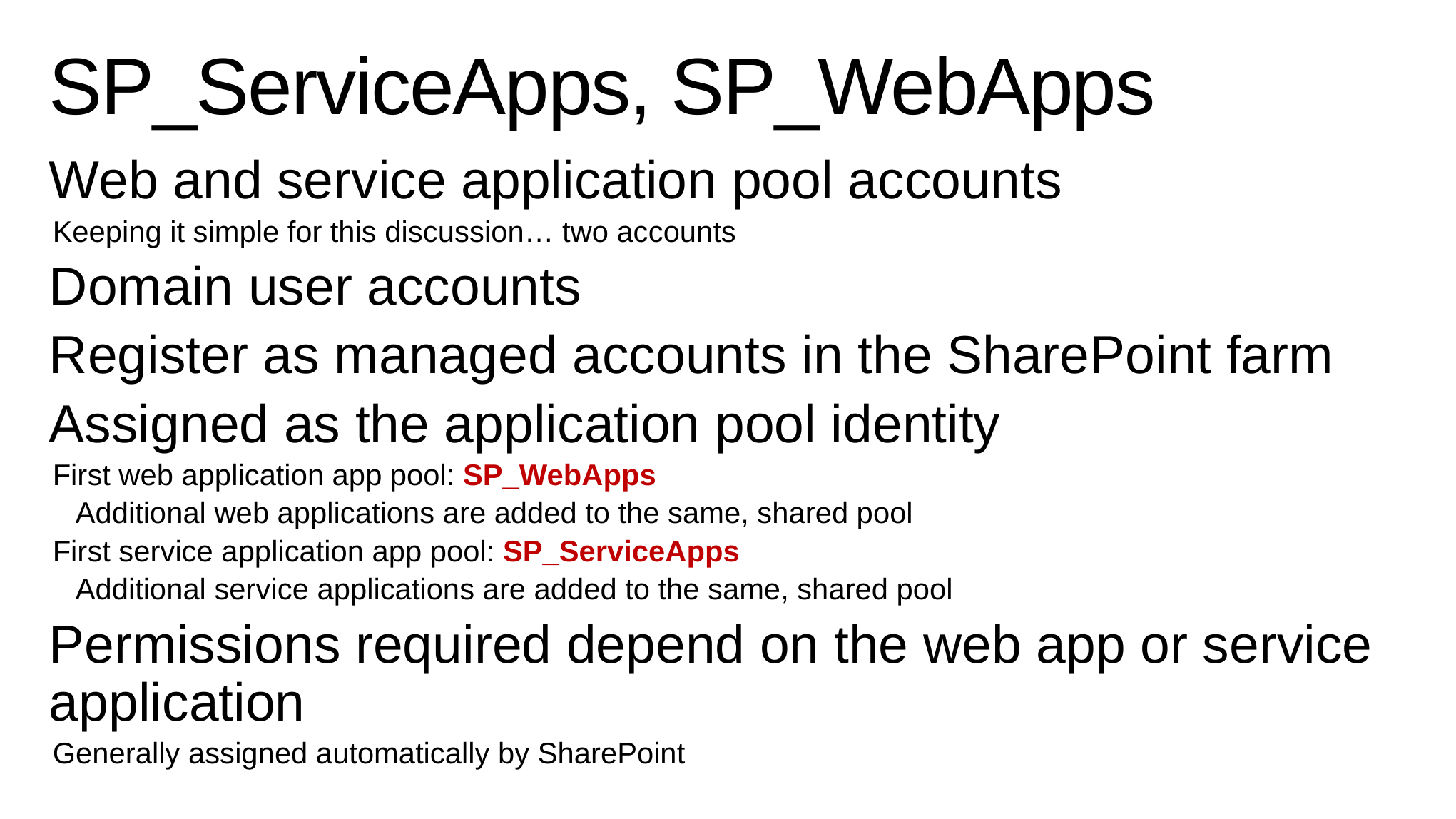

# SP_ServiceApps, SP_WebApps
Web and service application pool accounts
Keeping it simple for this discussion… two accounts
Domain user accounts
Register as managed accounts in the SharePoint farm
Assigned as the application pool identity
First web application app pool: SP_WebApps
Additional web applications are added to the same, shared pool
First service application app pool: SP_ServiceApps
Additional service applications are added to the same, shared pool
Permissions required depend on the web app or service application
Generally assigned automatically by SharePoint